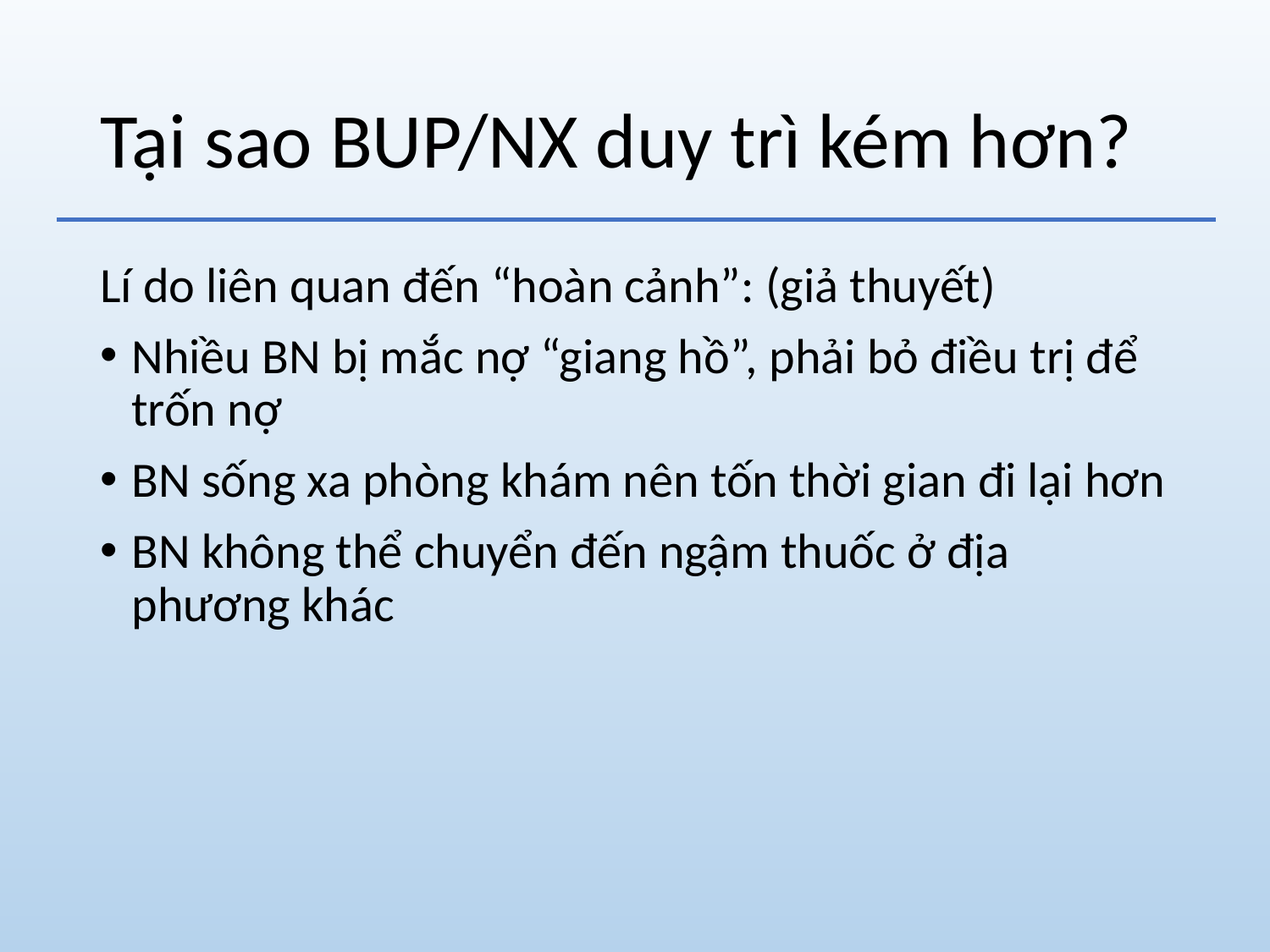

# Tại sao BUP/NX duy trì kém hơn?
Lí do liên quan đến “hoàn cảnh”: (giả thuyết)
Nhiều BN bị mắc nợ “giang hồ”, phải bỏ điều trị để trốn nợ
BN sống xa phòng khám nên tốn thời gian đi lại hơn
BN không thể chuyển đến ngậm thuốc ở địa phương khác